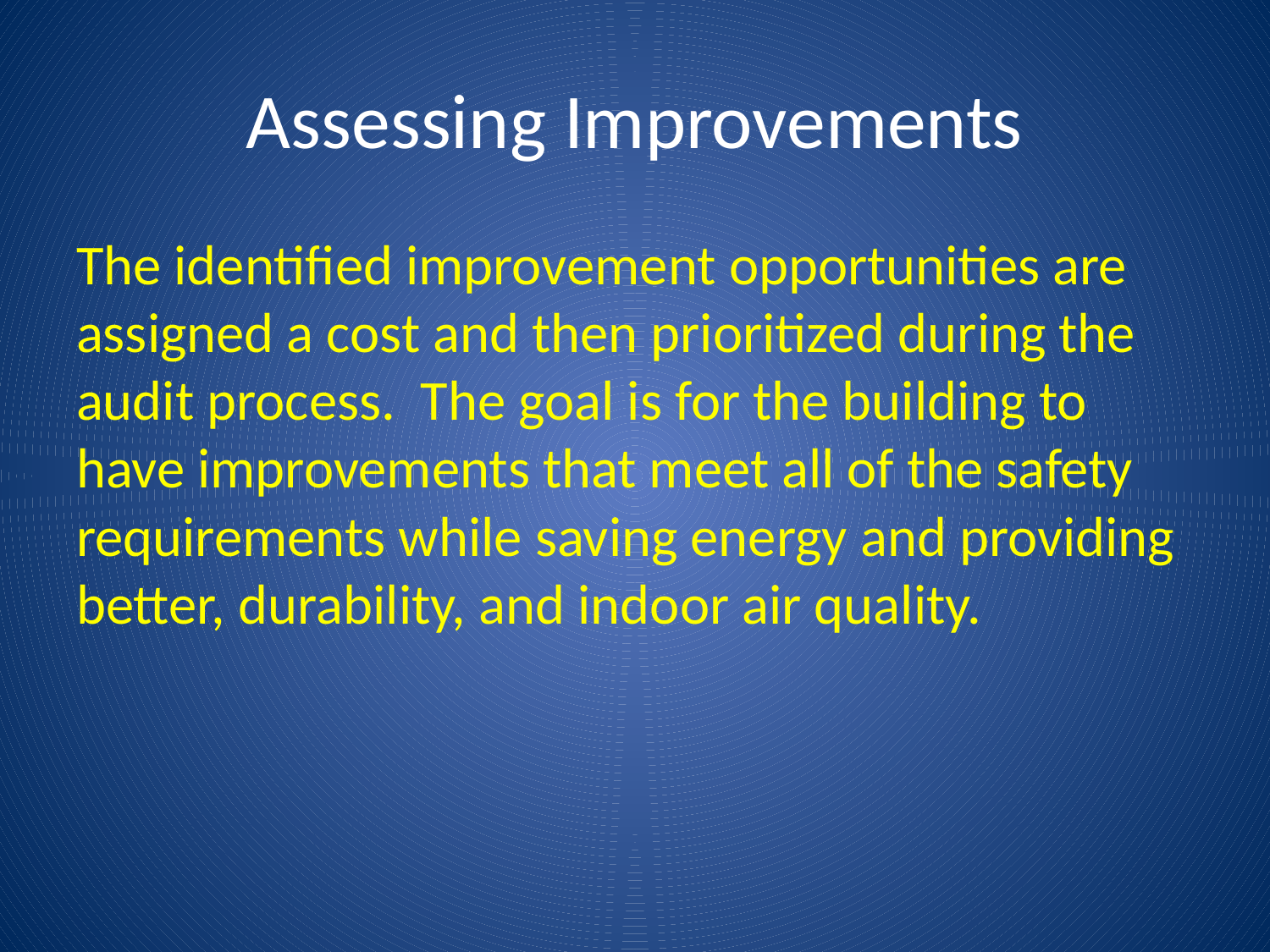

# Assessing Improvements
The identified improvement opportunities are assigned a cost and then prioritized during the audit process.  The goal is for the building to have improvements that meet all of the safety requirements while saving energy and providing better, durability, and indoor air quality.